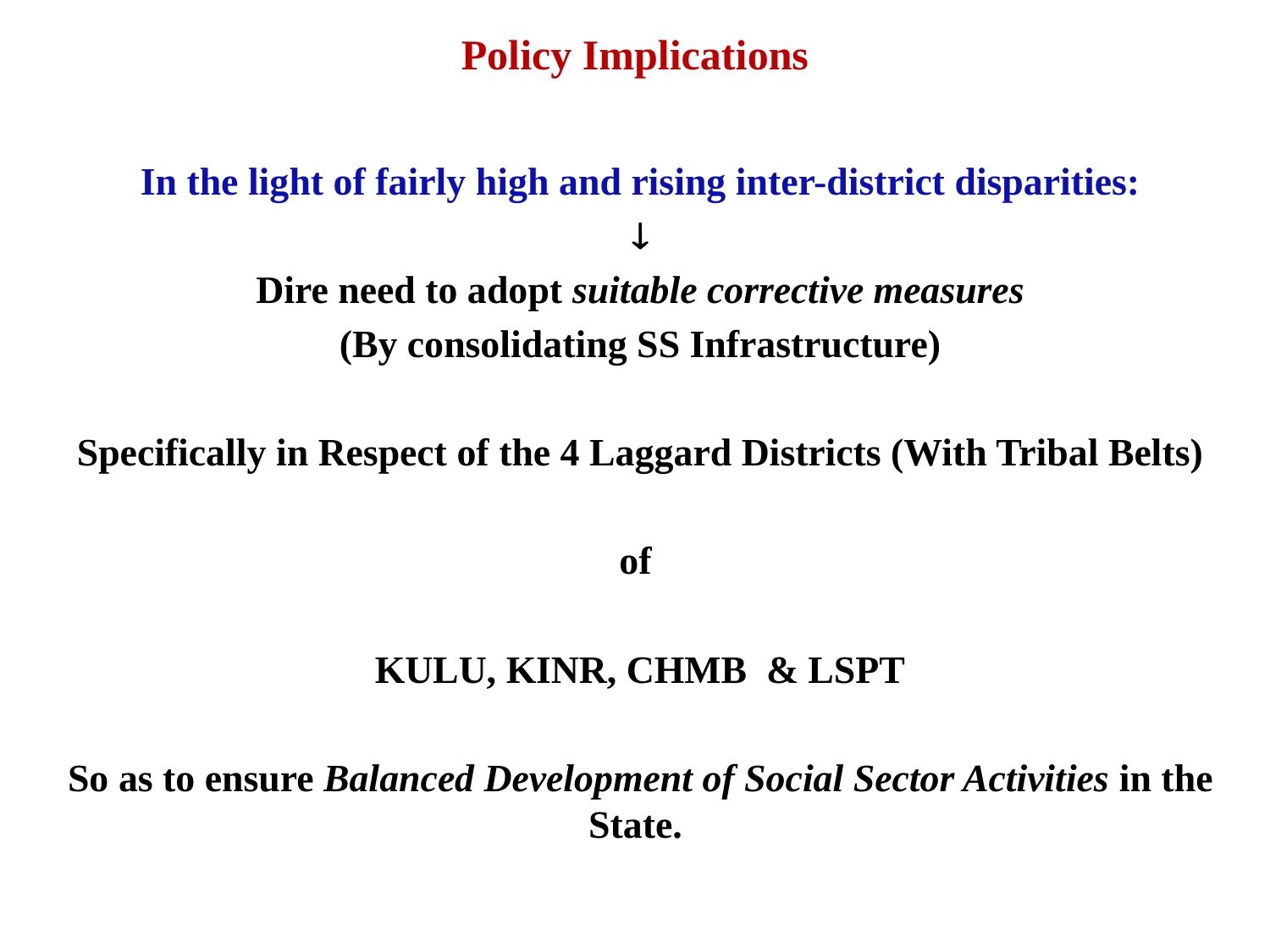

# Policy Implications

In the light of fairly high and rising inter-district disparities:
↓
 Dire need to adopt suitable corrective measures
(By consolidating SS Infrastructure)

Specifically in Respect of the 4 Laggard Districts (With Tribal Belts)

of

KULU, KINR, CHMB  & LSPT

So as to ensure Balanced Development of Social Sector Activities in the State.